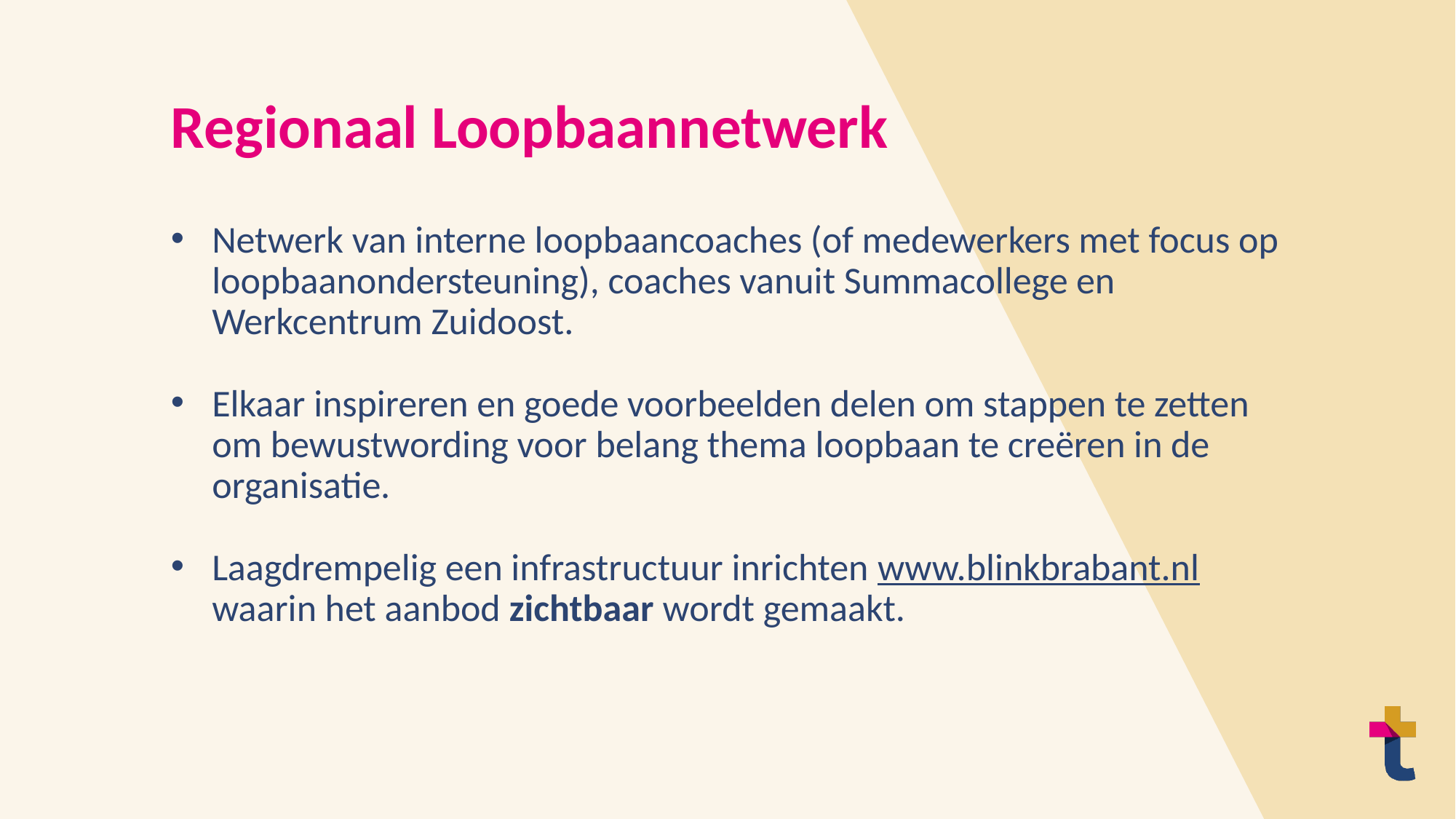

# Regionaal Loopbaannetwerk
Netwerk van interne loopbaancoaches (of medewerkers met focus op loopbaanondersteuning), coaches vanuit Summacollege en Werkcentrum Zuidoost.

Elkaar inspireren en goede voorbeelden delen om stappen te zetten om bewustwording voor belang thema loopbaan te creëren in de organisatie.

Laagdrempelig een infrastructuur inrichten www.blinkbrabant.nl waarin het aanbod zichtbaar wordt gemaakt.